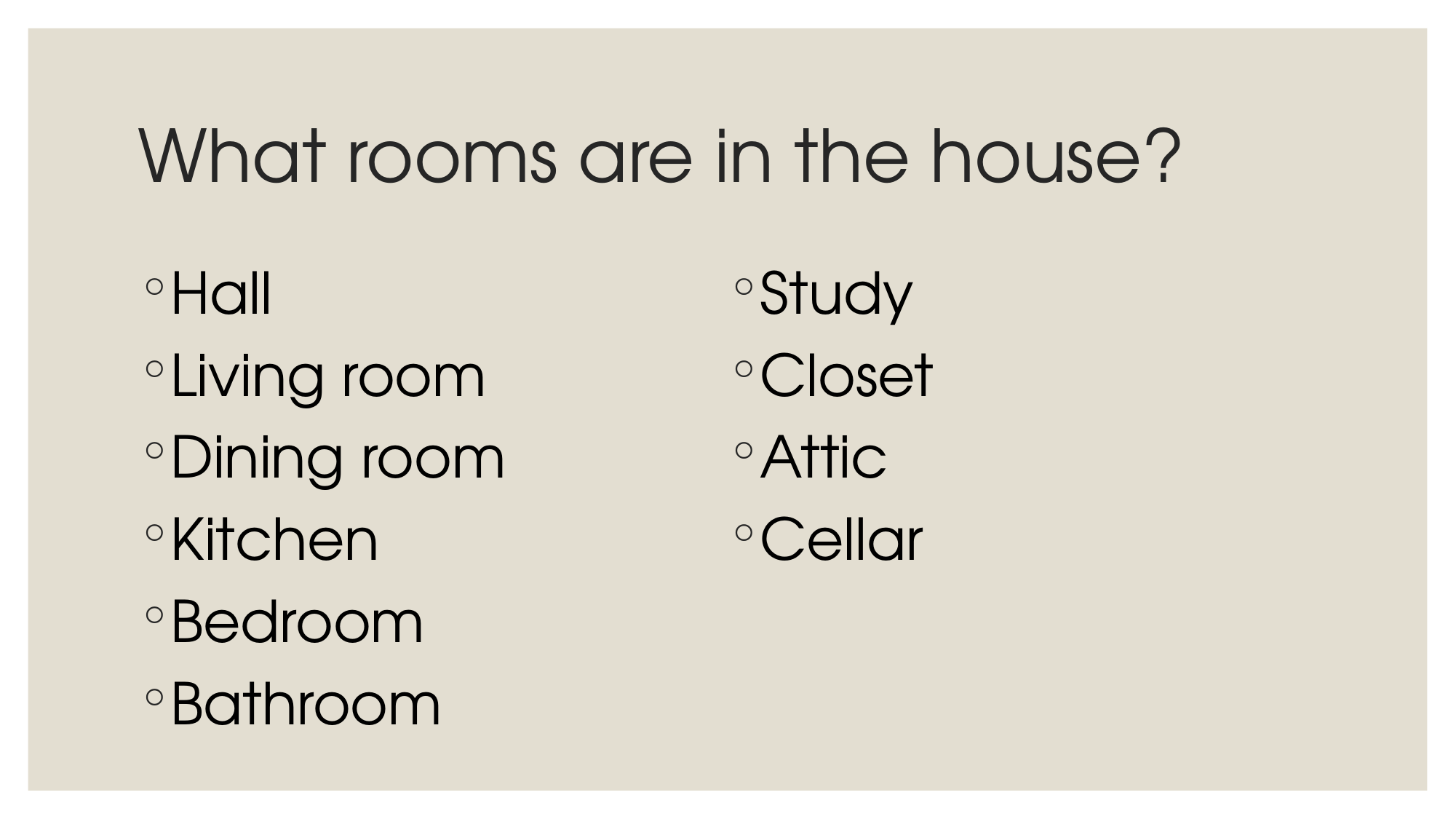

# What rooms are in the house?
Hall
Living room
Dining room
Kitchen
Bedroom
Bathroom
Study
Closet
Attic
Cellar